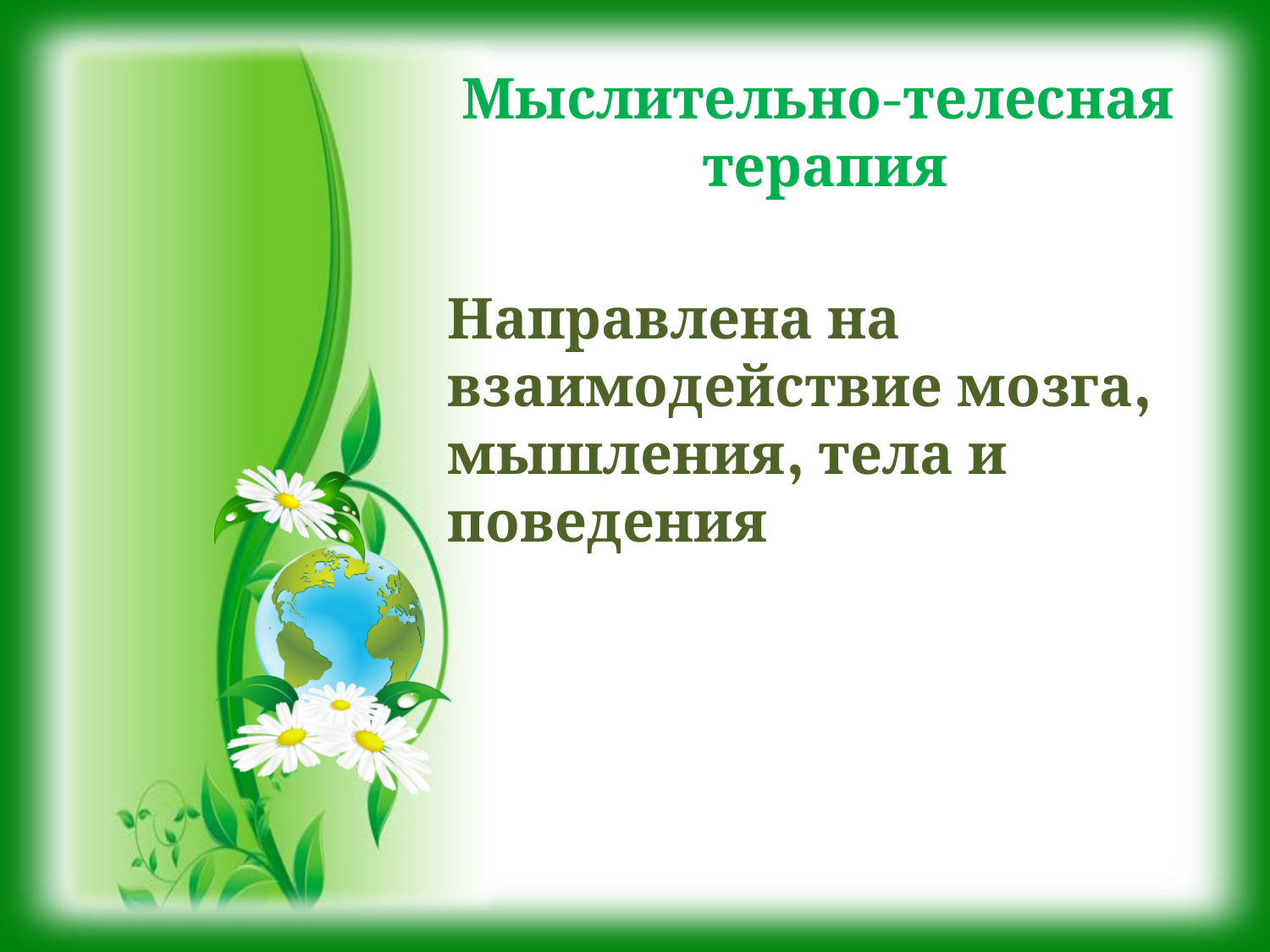

Мыслительно-телесная
терапия
Направлена на взаимодействие мозга, мышления, тела и поведения